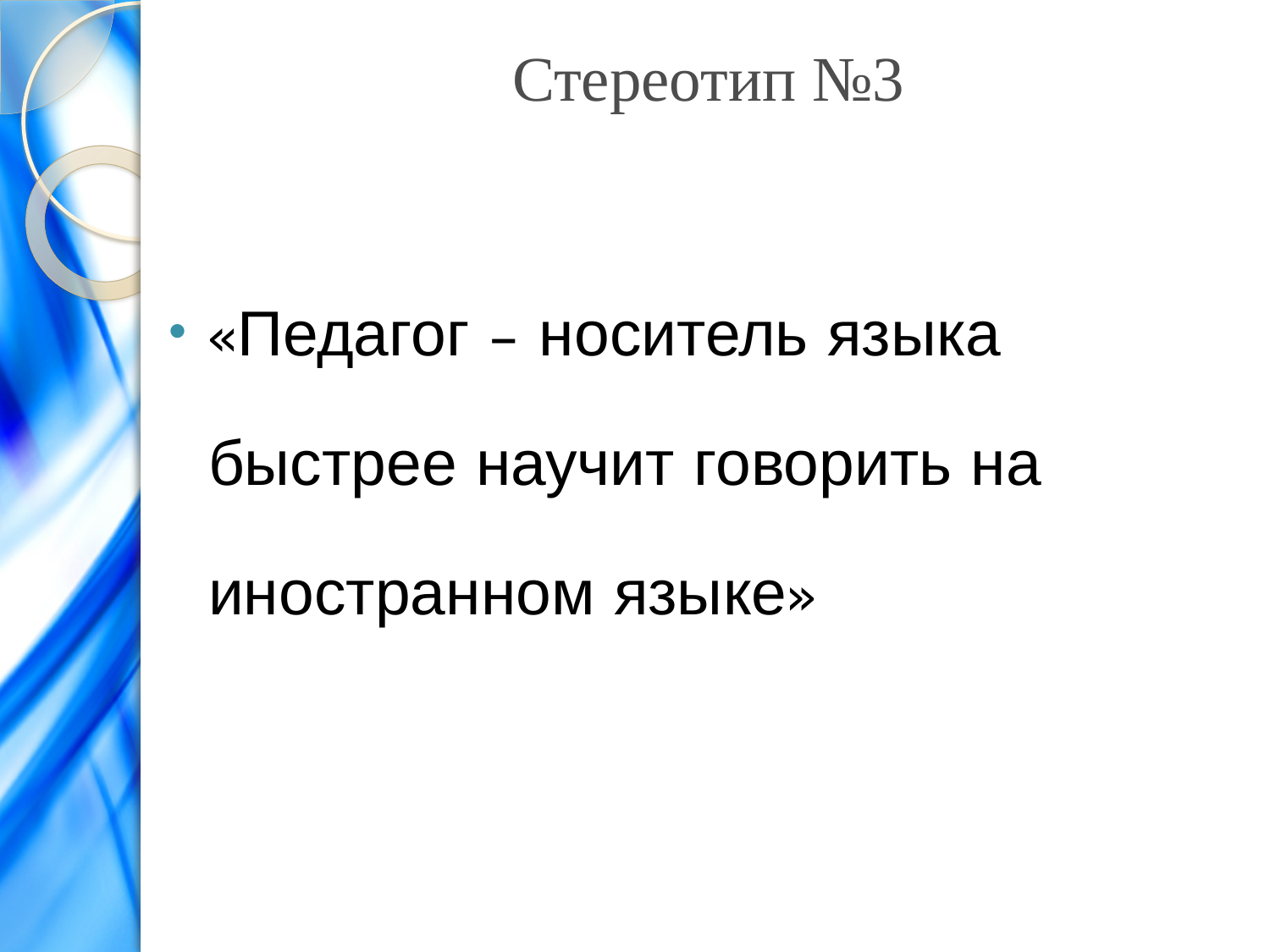

# Стереотип №3

«Педагог – носитель языка быстрее научит говорить на иностранном языке»